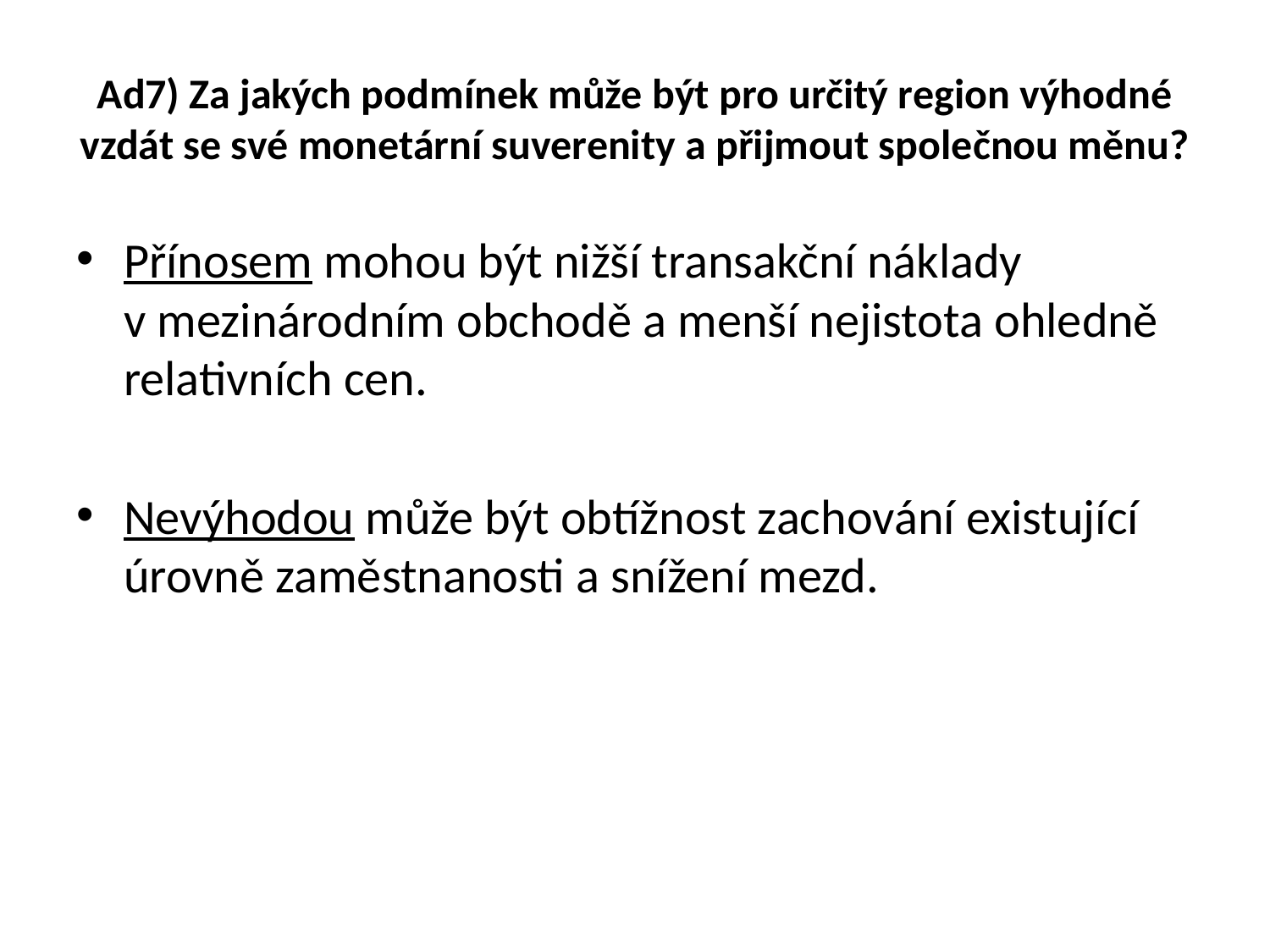

# Ad7) Za jakých podmínek může být pro určitý region výhodné vzdát se své monetární suverenity a přijmout společnou měnu?
Přínosem mohou být nižší transakční náklady v mezinárodním obchodě a menší nejistota ohledně relativních cen.

Nevýhodou může být obtížnost zachování existující úrovně zaměstnanosti a snížení mezd.